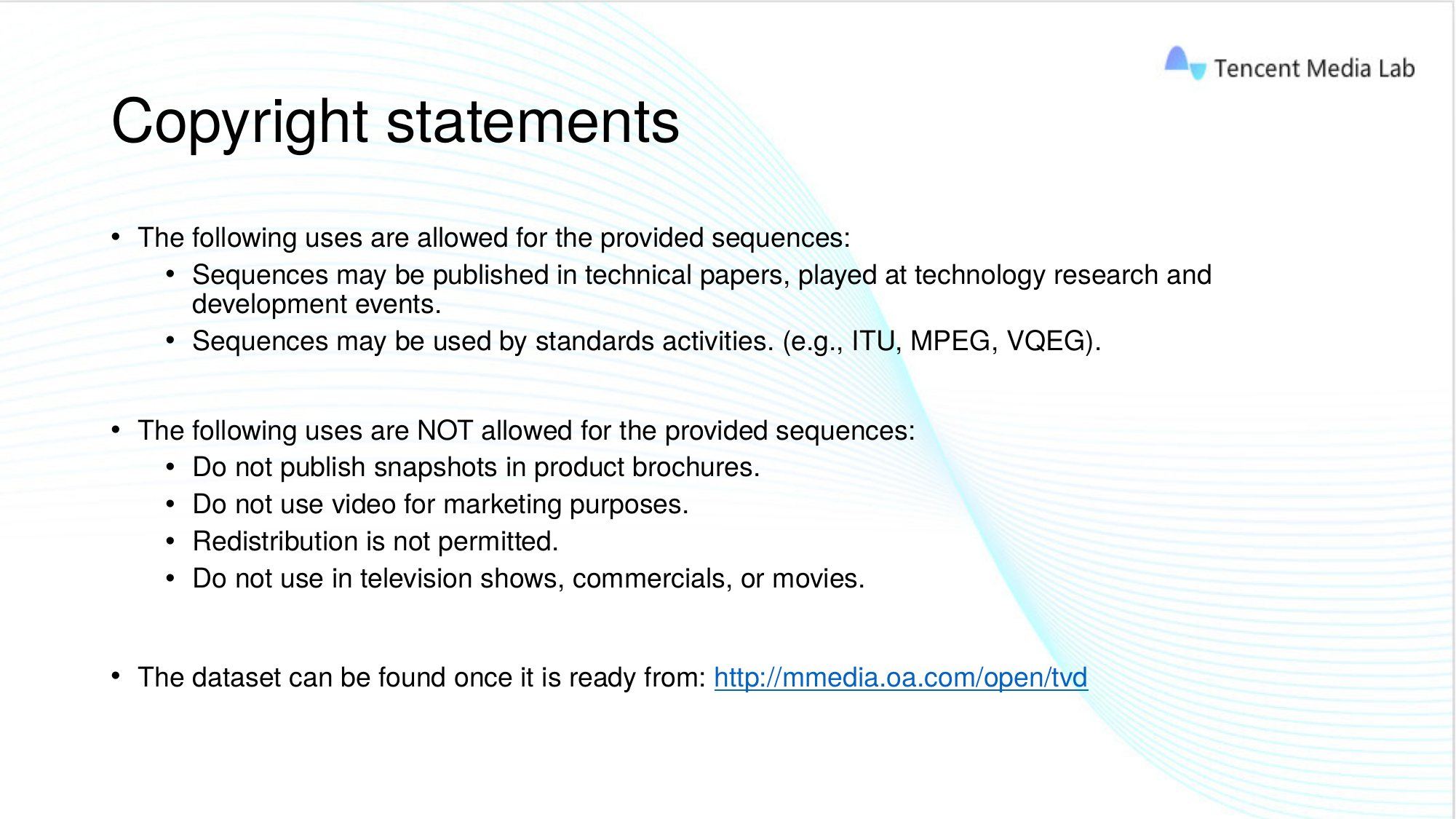

# Copyright statements
The following uses are allowed for the provided sequences:
Sequences may be published in technical papers, played at technology research and development events.
Sequences may be used by standards activities. (e.g., ITU, MPEG, VQEG).

The following uses are NOT allowed for the provided sequences:
Do not publish snapshots in product brochures.
Do not use video for marketing purposes.
Redistribution is not permitted.
Do not use in television shows, commercials, or movies.

The dataset can be found once it is ready from: http://mmedia.oa.com/open/tvd